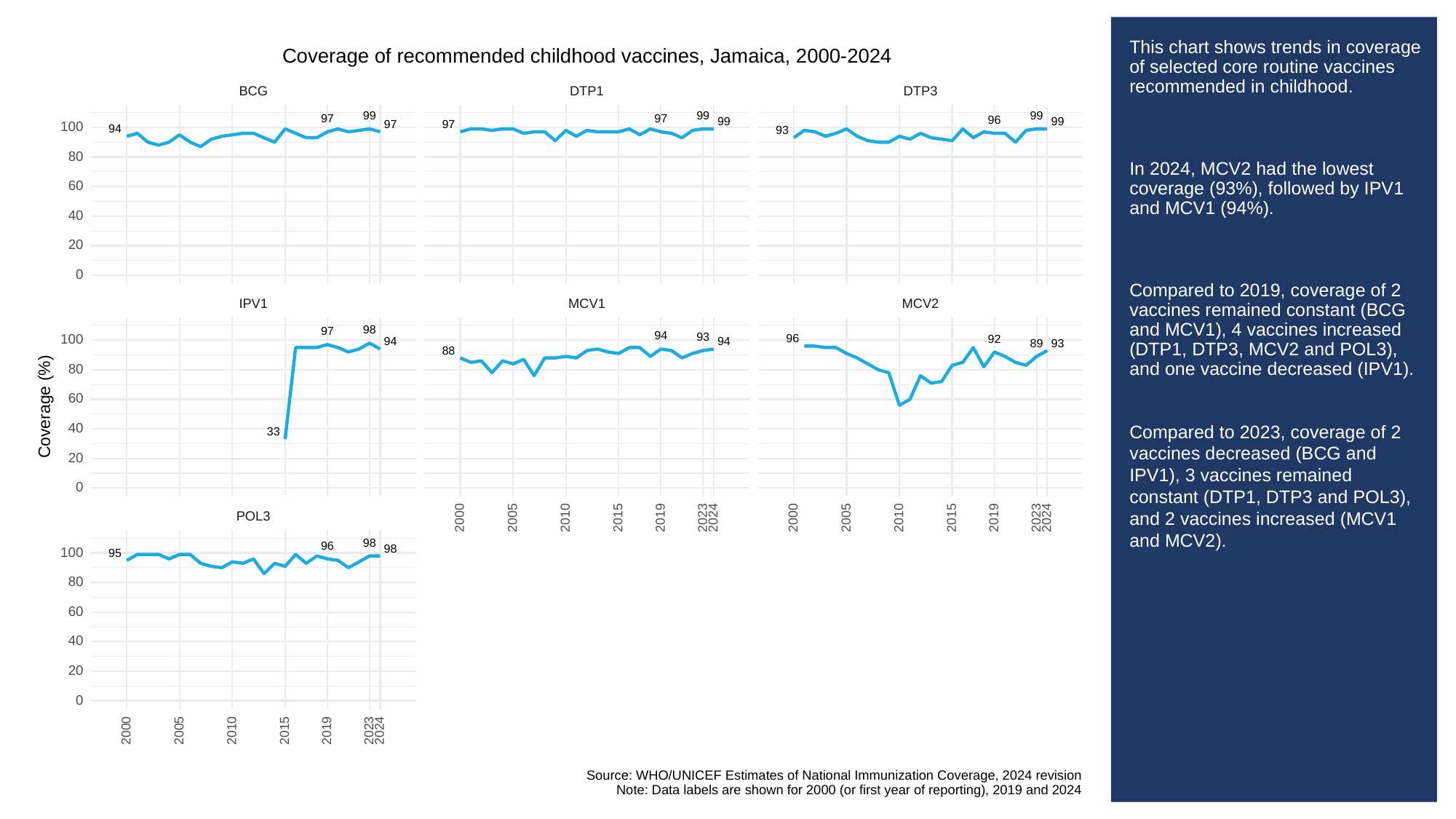

# This chart shows trends in coverage of selected core routine vaccines recommended in childhood.

In 2024, MCV2 had the lowest coverage (93%), followed by IPV1 and MCV1 (94%).

Compared to 2019, coverage of 2 vaccines remained constant (BCG and MCV1), 4 vaccines increased (DTP1, DTP3, MCV2 and POL3), and one vaccine decreased (IPV1).

Compared to 2023, coverage of 2 vaccines decreased (BCG and IPV1), 3 vaccines remained constant (DTP1, DTP3 and POL3), and 2 vaccines increased (MCV1 and MCV2).

Coverage of recommended childhood vaccines, Jamaica, 2000-2024
BCG
DTP3
DTP1

99
99
99

97
97
96
99
99
97
97
100
94
93

80

60

40

20

0

MCV1
MCV2
IPV1

98
97
94
93
96
100
92
94
94
93
89

88

80

60
Coverage (%)

40
33

20

0

POL3
2023
2023
2000
2005
2010
2015
2019
2024
2000
2005
2010
2015
2019
2024

98
96
98
100
95

80

60

40

20

0

2023
2000
2005
2010
2015
2019
2024
Source: WHO/UNICEF Estimates of National Immunization Coverage, 2024 revision
Note: Data labels are shown for 2000 (or first year of reporting), 2019 and 2024